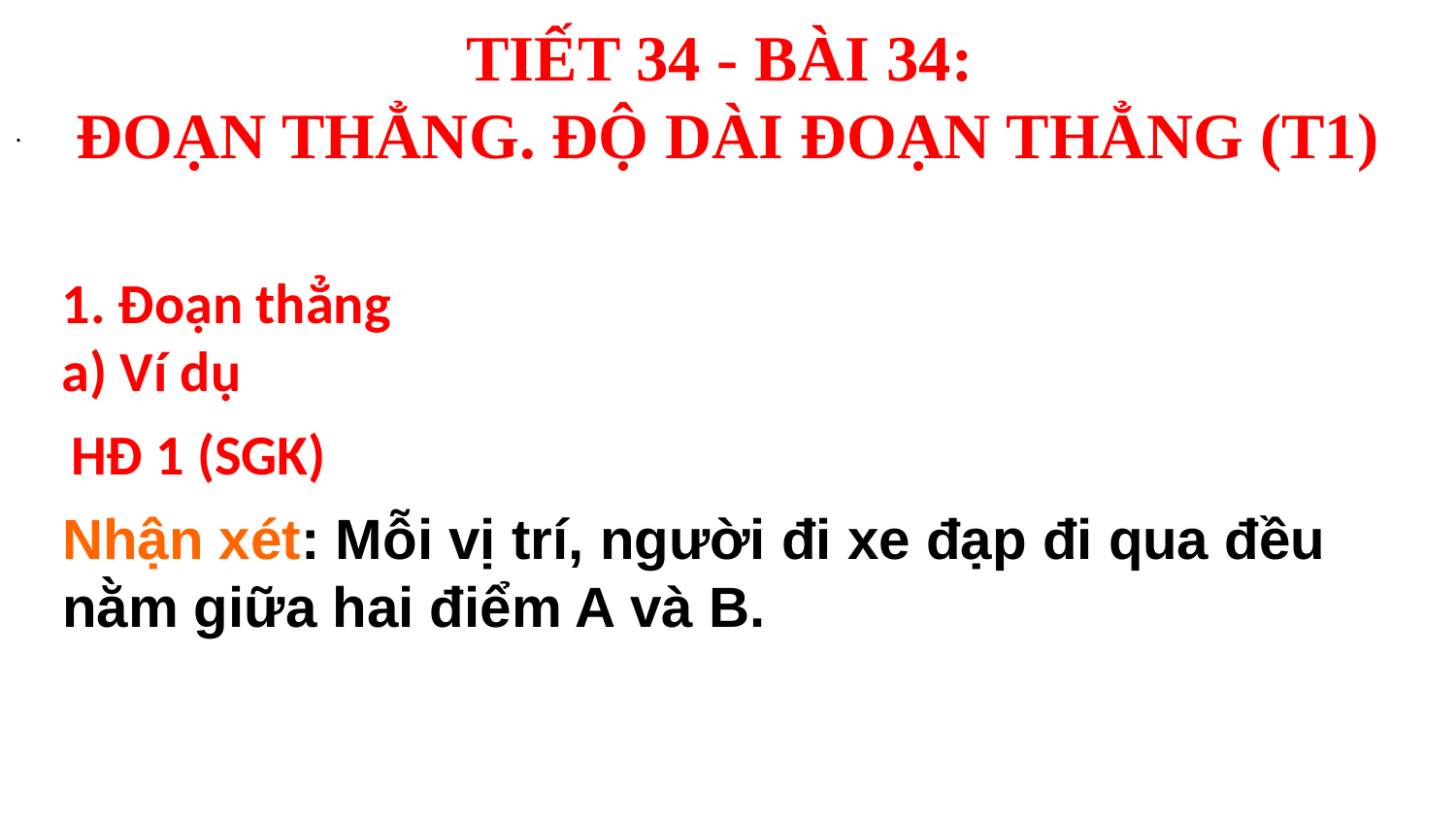

TIẾT 34 - BÀI 34:
ĐOẠN THẲNG. ĐỘ DÀI ĐOẠN THẲNG (T1)
.
1. Đoạn thẳng
a) Ví dụ
HĐ 1 (SGK)
Nhận xét: Mỗi vị trí, người đi xe đạp đi qua đều nằm giữa hai điểm A và B.